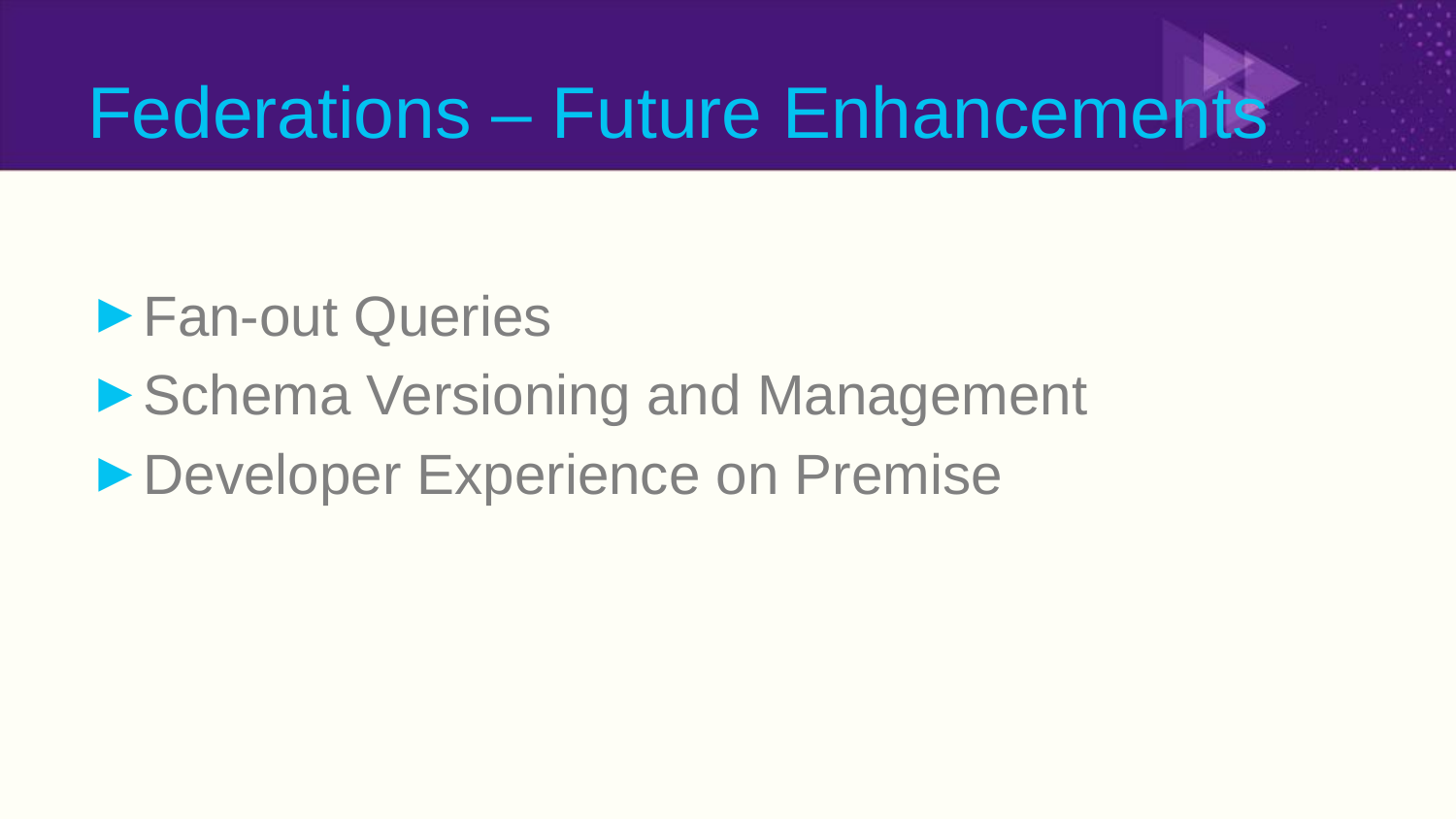

# Federations – Future Enhancements
Fan-out Queries
Schema Versioning and Management
Developer Experience on Premise